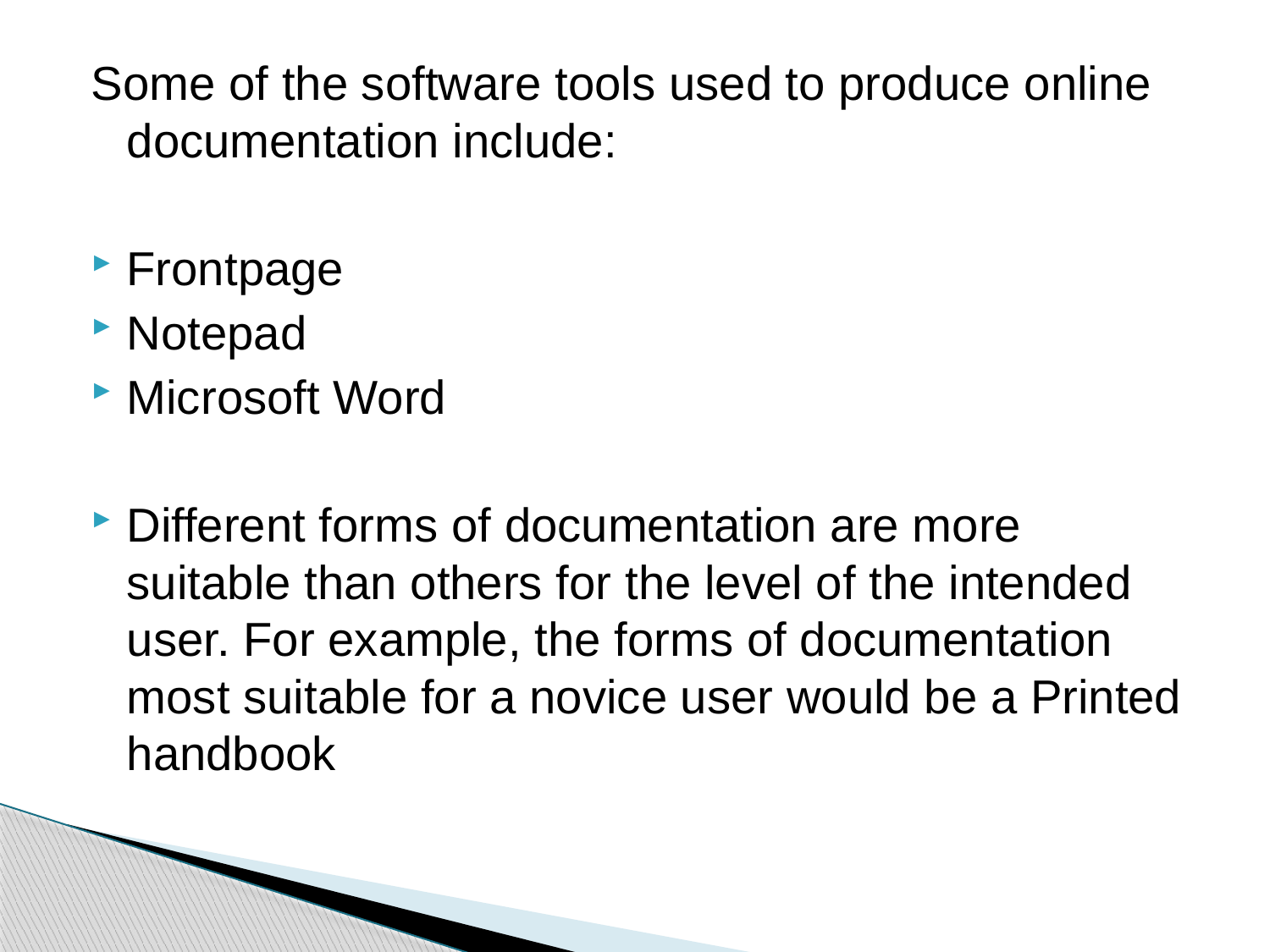

Some of the software tools used to produce online documentation include:

Frontpage
Notepad
Microsoft Word

Different forms of documentation are more suitable than others for the level of the intended  user. For example, the forms of documentation most suitable for a novice user would be a Printed handbook